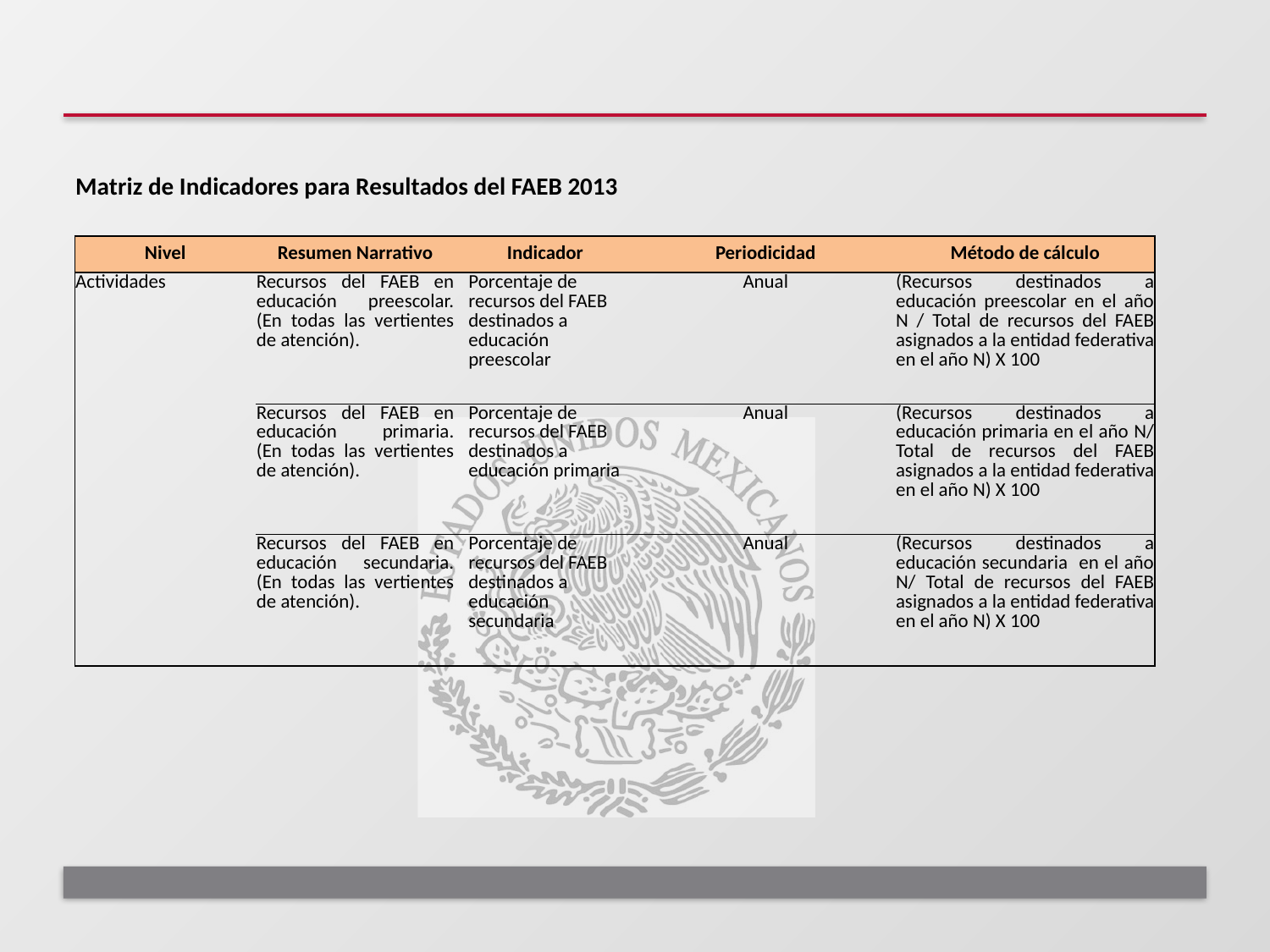

| Matriz de Indicadores para Resultados del FAEB 2013 |  |  |  |  |
| --- | --- | --- | --- | --- |
|  |  |  |  |  |
| Nivel | Resumen Narrativo | Indicador | Periodicidad | Método de cálculo |
| Actividades | Recursos del FAEB en educación preescolar. (En todas las vertientes de atención). | Porcentaje de recursos del FAEB destinados a educación preescolar | Anual | (Recursos destinados a educación preescolar en el año N / Total de recursos del FAEB asignados a la entidad federativa en el año N) X 100 |
|  | Recursos del FAEB en educación primaria. (En todas las vertientes de atención). | Porcentaje de recursos del FAEB destinados a educación primaria | Anual | (Recursos destinados a educación primaria en el año N/ Total de recursos del FAEB asignados a la entidad federativa en el año N) X 100 |
|  | Recursos del FAEB en educación secundaria. (En todas las vertientes de atención). | Porcentaje de recursos del FAEB destinados a educación secundaria | Anual | (Recursos destinados a educación secundaria en el año N/ Total de recursos del FAEB asignados a la entidad federativa en el año N) X 100 |